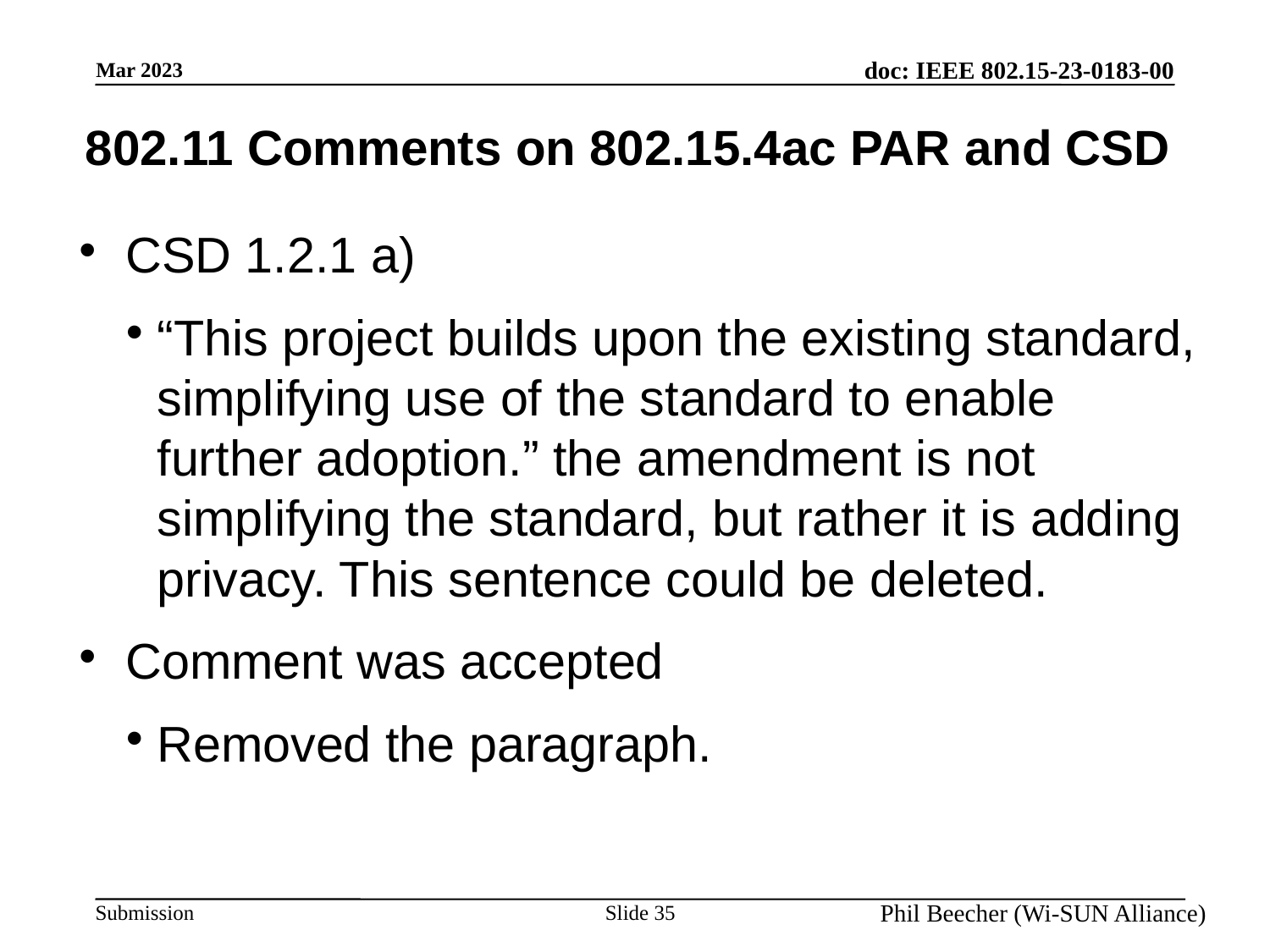

802.11 Comments on 802.15.4ac PAR and CSD
CSD 1.2.1 a)
“This project builds upon the existing standard, simplifying use of the standard to enable further adoption.” the amendment is not simplifying the standard, but rather it is adding privacy. This sentence could be deleted.
Comment was accepted
Removed the paragraph.
Slide 35